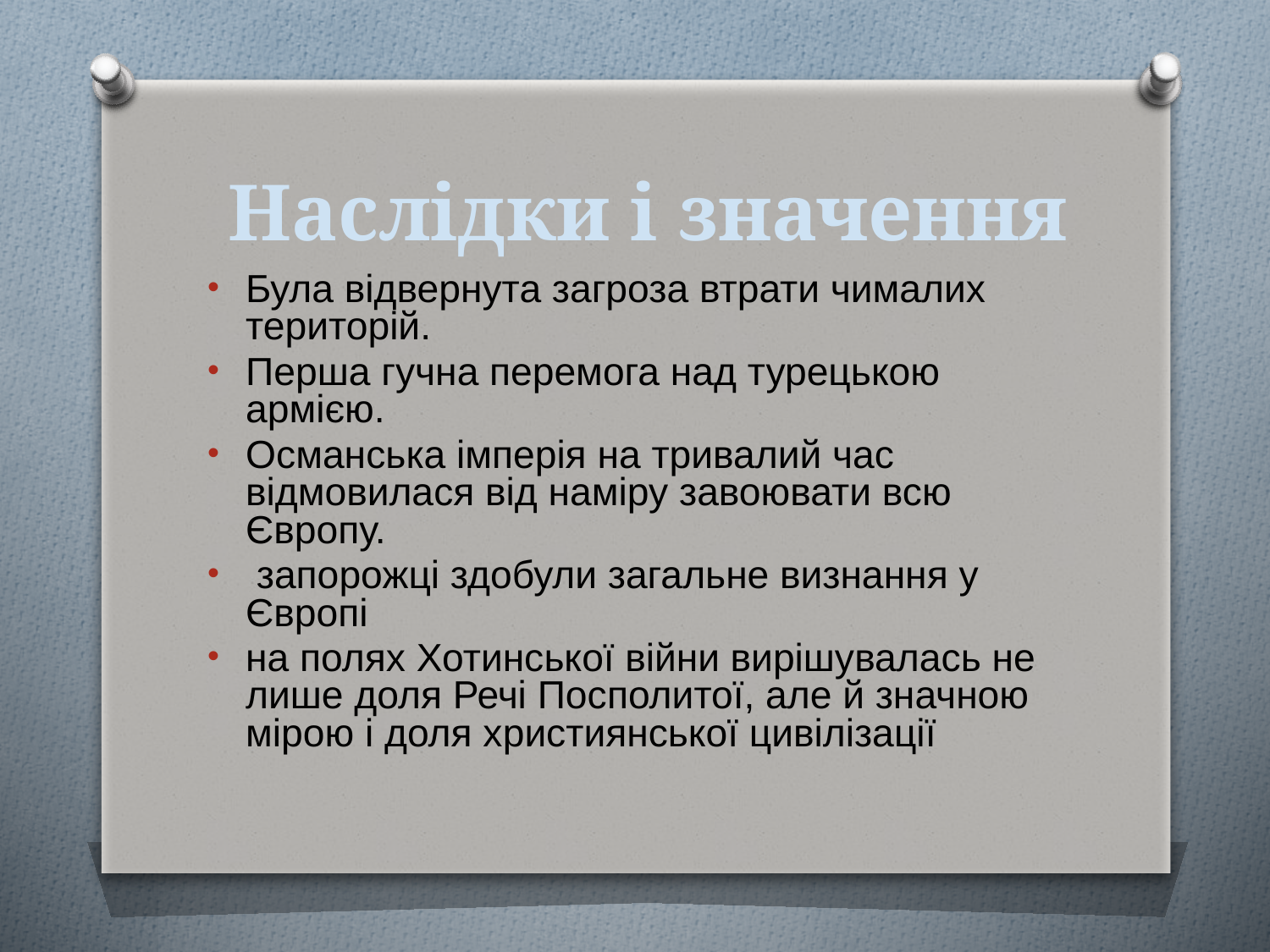

# Наслідки і значення
Була відвернута загроза втрати чималих територій.
Перша гучна перемога над турецькою армією.
Османська імперія на тривалий час відмовилася від наміру завоювати всю Європу.
 запорожці здобули загальне визнання у Європі
на полях Хотинської війни вирішувалась не лише доля Речі Посполитої, але й значною мірою і доля християнської цивілізації